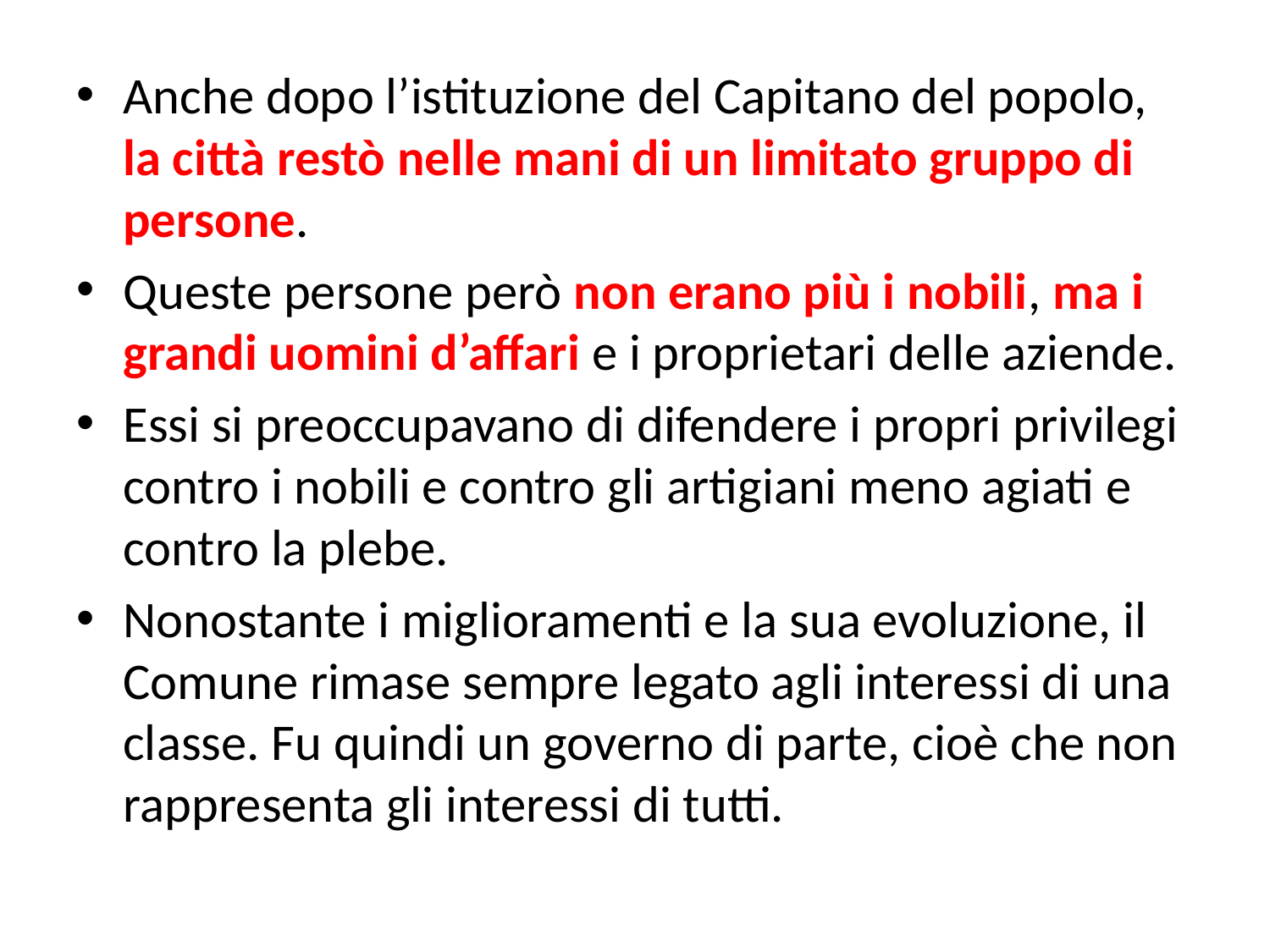

Anche dopo l’istituzione del Capitano del popolo, la città restò nelle mani di un limitato gruppo di persone.
Queste persone però non erano più i nobili, ma i grandi uomini d’affari e i proprietari delle aziende.
Essi si preoccupavano di difendere i propri privilegi contro i nobili e contro gli artigiani meno agiati e contro la plebe.
Nonostante i miglioramenti e la sua evoluzione, il Comune rimase sempre legato agli interessi di una classe. Fu quindi un governo di parte, cioè che non rappresenta gli interessi di tutti.